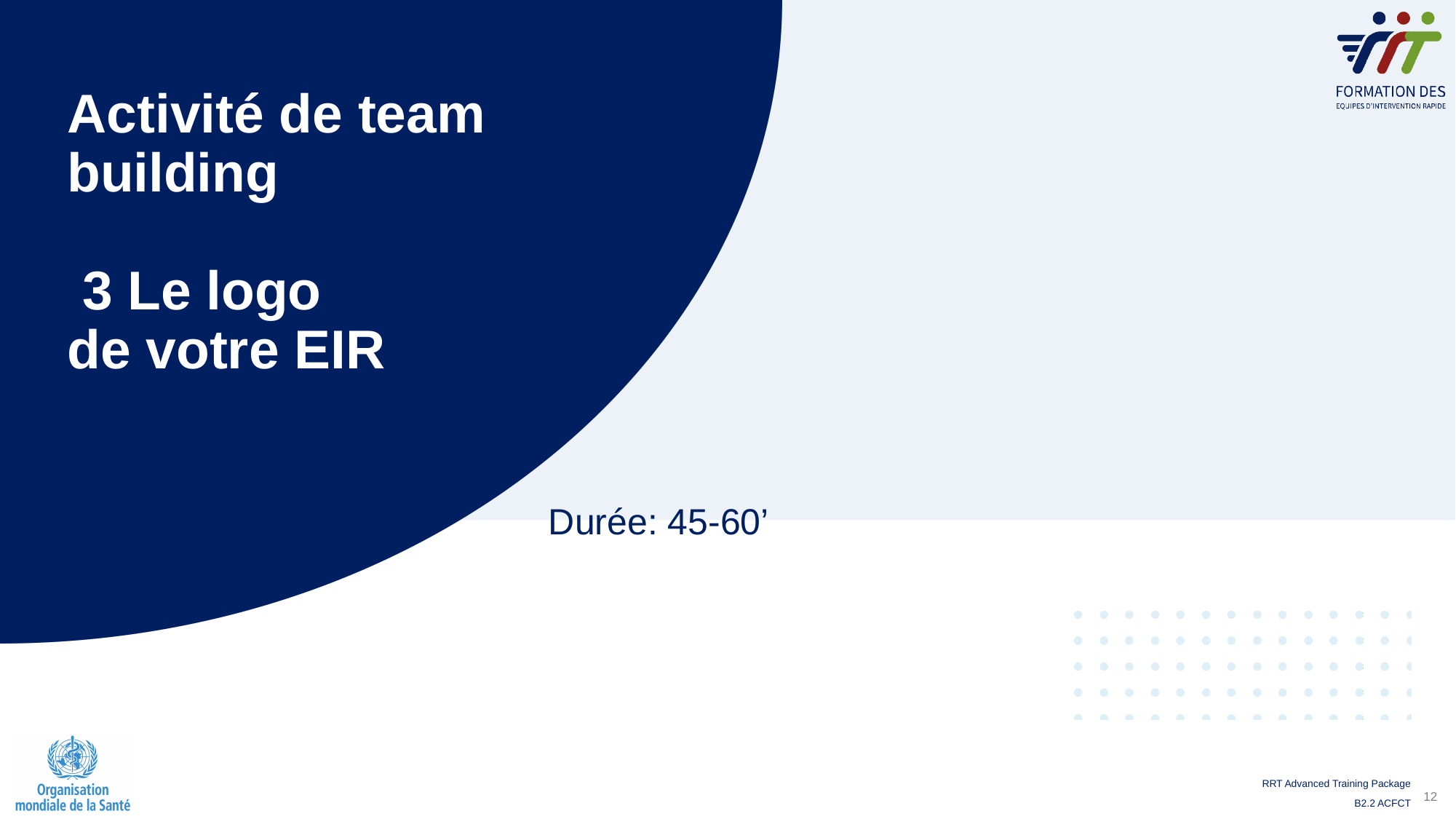

# Activité de team building   3 Le logo de votre EIR

Durée: 45-60’